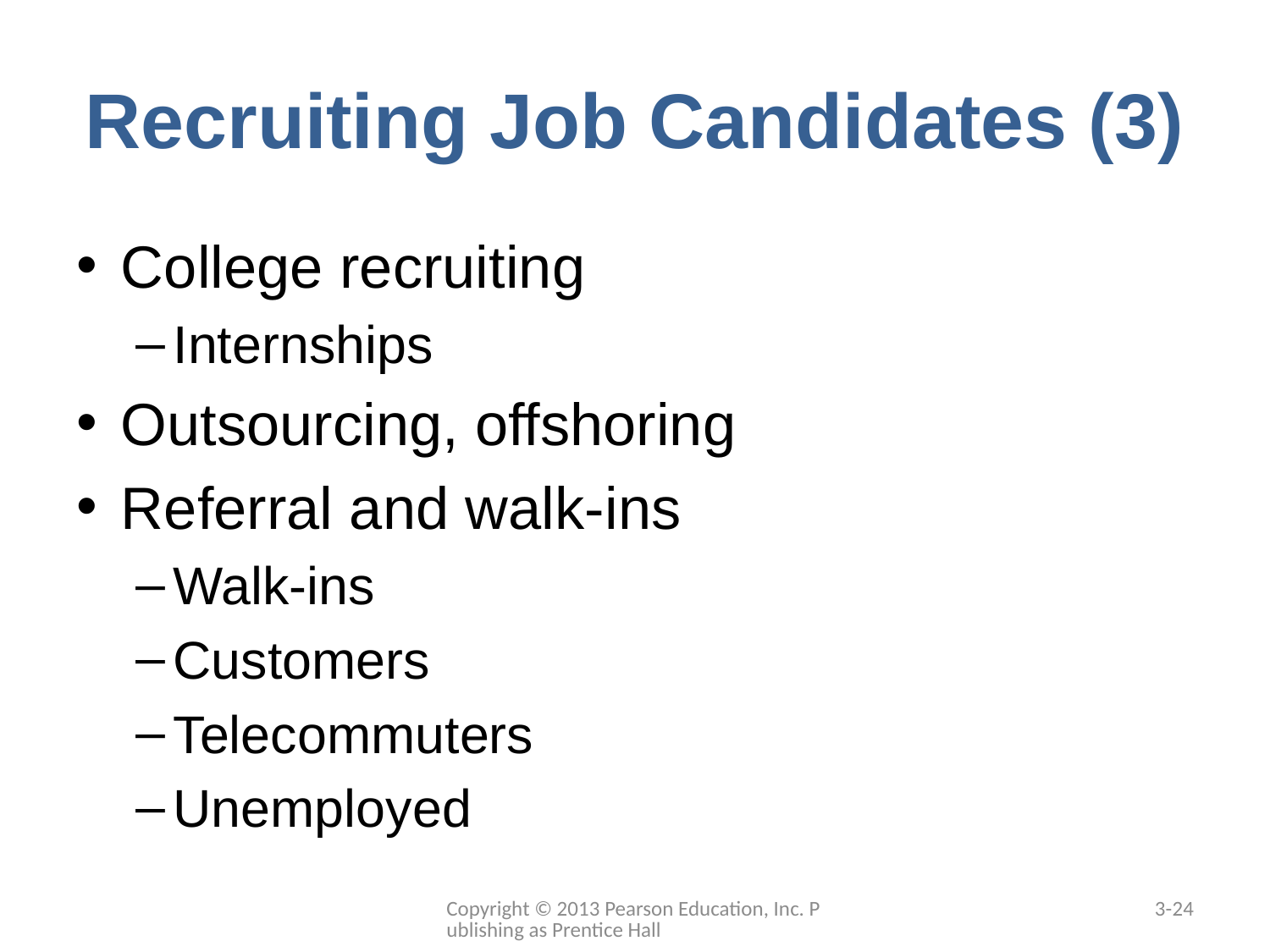

# Recruiting Job Candidates (3)
College recruiting
Internships
Outsourcing, offshoring
Referral and walk-ins
Walk-ins
Customers
Telecommuters
Unemployed
Copyright © 2013 Pearson Education, Inc. Publishing as Prentice Hall
3-24